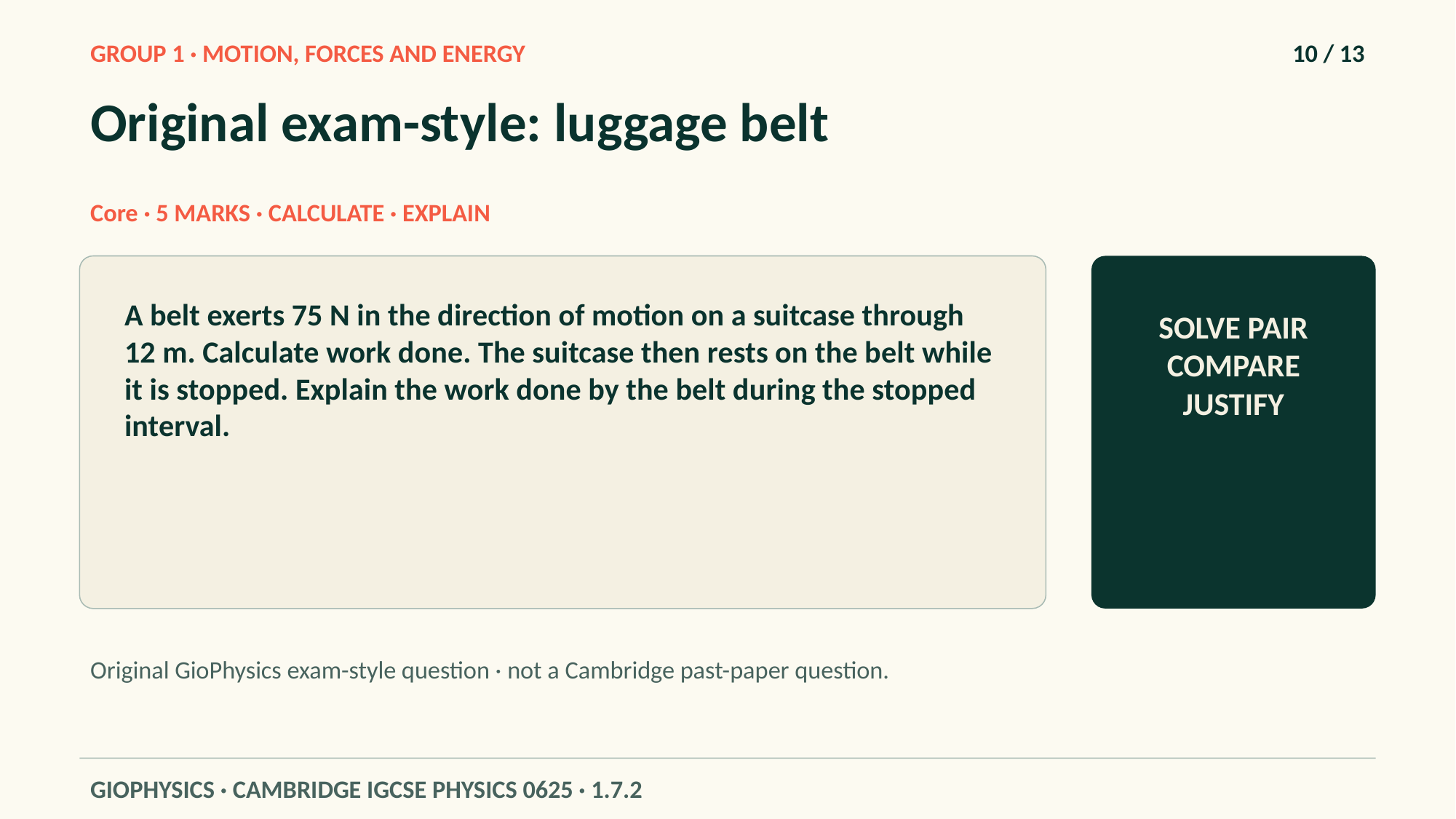

GROUP 1 · MOTION, FORCES AND ENERGY
10 / 13
Original exam-style: luggage belt
Core · 5 MARKS · CALCULATE · EXPLAIN

A belt exerts 75 N in the direction of motion on a suitcase through 12 m. Calculate work done. The suitcase then rests on the belt while it is stopped. Explain the work done by the belt during the stopped interval.
SOLVE PAIR COMPARE JUSTIFY
Original GioPhysics exam-style question · not a Cambridge past-paper question.

GIOPHYSICS · CAMBRIDGE IGCSE PHYSICS 0625 · 1.7.2